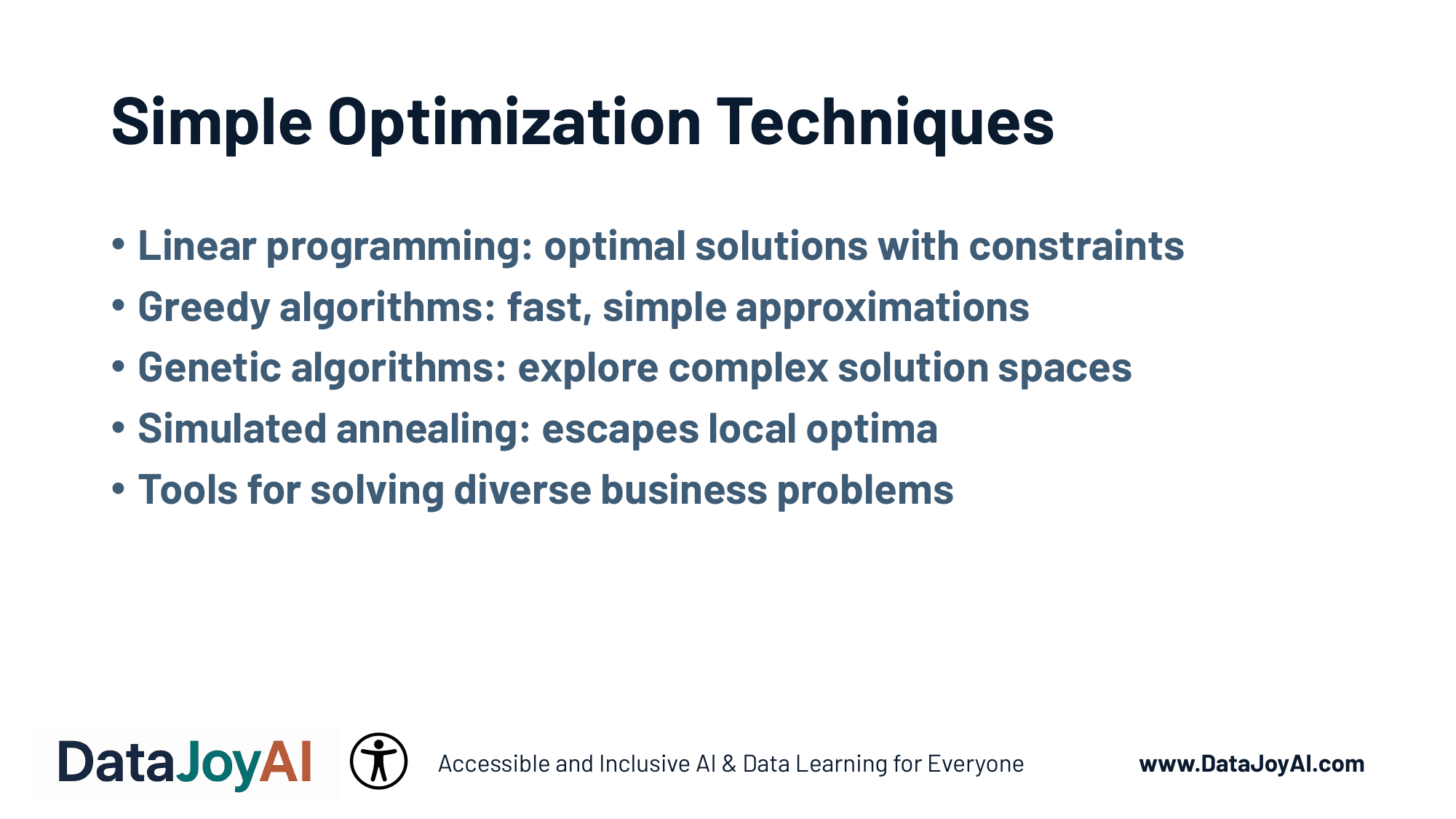

# Simple Optimization Techniques
Linear programming: optimal solutions with constraints
Greedy algorithms: fast, simple approximations
Genetic algorithms: explore complex solution spaces
Simulated annealing: escapes local optima
Tools for solving diverse business problems